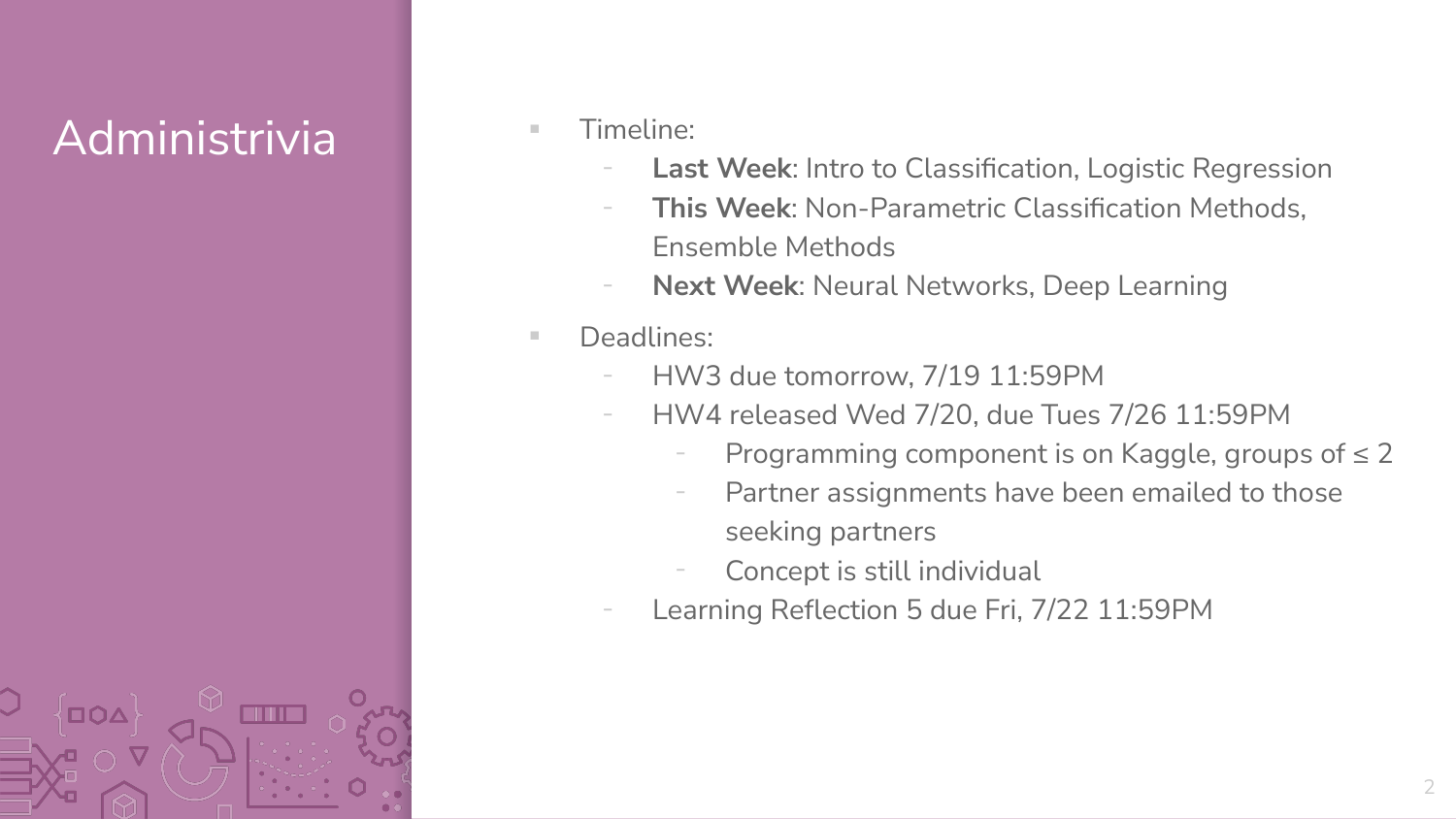

# Administrivia
Timeline:
Last Week: Intro to Classification, Logistic Regression
This Week: Non-Parametric Classification Methods, Ensemble Methods
Next Week: Neural Networks, Deep Learning
Deadlines:
HW3 due tomorrow, 7/19 11:59PM
HW4 released Wed 7/20, due Tues 7/26 11:59PM
Programming component is on Kaggle, groups of ≤ 2
Partner assignments have been emailed to those seeking partners
Concept is still individual
Learning Reflection 5 due Fri, 7/22 11:59PM

2